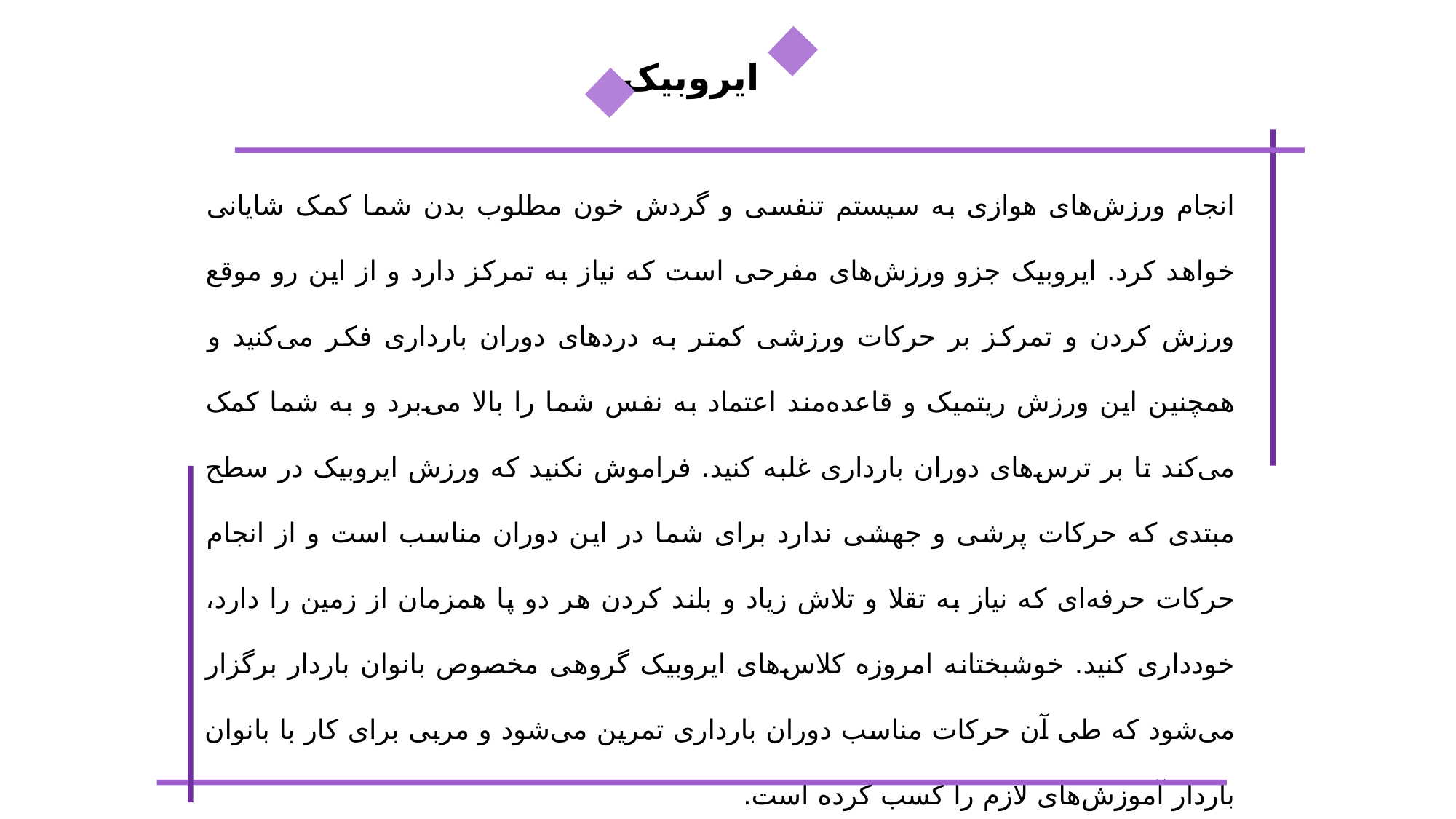

ایروبیک

انجام ورزش‌های هوازی به سیستم تنفسی و گردش خون مطلوب بدن شما کمک شایانی خواهد کرد. ایروبیک جزو ورزش‌های مفرحی است که نیاز به تمرکز دارد و از این رو موقع ورزش کردن و تمرکز بر حرکات ورزشی کمتر به دردهای دوران بارداری فکر می‌کنید و همچنین این ورزش ریتمیک و قاعده‌مند اعتماد به نفس شما را بالا می‌برد و به شما کمک می‌کند تا بر ترس‌های دوران بارداری غلبه کنید. فراموش نکنید که ورزش ایروبیک در سطح مبتدی که حرکات پرشی و جهشی ندارد برای شما در این دوران مناسب است و از انجام حرکات حرفه‌ای که نیاز به تقلا و تلاش زیاد و بلند کردن هر دو پا همزمان از زمین را دارد، خودداری کنید. خوشبختانه امروزه کلاس‌های ایروبیک گروهی مخصوص بانوان باردار برگزار می‌شود که طی آن حرکات مناسب دوران بارداری تمرین می‌شود و مربی برای کار با بانوان باردار آموزش‌های لازم را کسب کرده است.